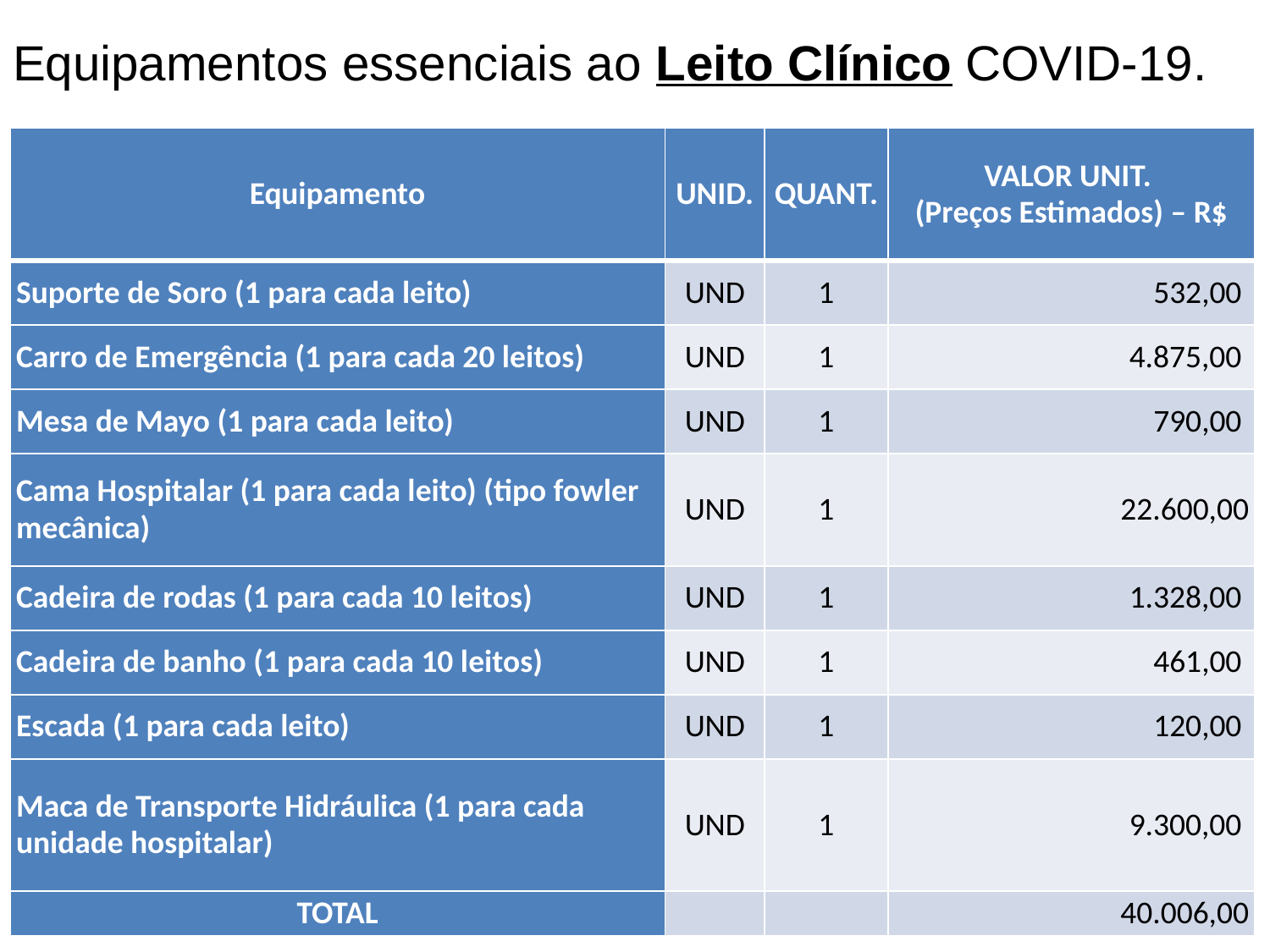

Equipamentos essenciais ao Leito Clínico COVID-19.
| Equipamento | UNID. | QUANT. | VALOR UNIT. (Preços Estimados) – R$ |
| --- | --- | --- | --- |
| Suporte de Soro (1 para cada leito) | UND | 1 | 532,00 |
| Carro de Emergência (1 para cada 20 leitos) | UND | 1 | 4.875,00 |
| Mesa de Mayo (1 para cada leito) | UND | 1 | 790,00 |
| Cama Hospitalar (1 para cada leito) (tipo fowler mecânica) | UND | 1 | 22.600,00 |
| Cadeira de rodas (1 para cada 10 leitos) | UND | 1 | 1.328,00 |
| Cadeira de banho (1 para cada 10 leitos) | UND | 1 | 461,00 |
| Escada (1 para cada leito) | UND | 1 | 120,00 |
| Maca de Transporte Hidráulica (1 para cada unidade hospitalar) | UND | 1 | 9.300,00 |
| TOTAL |  |  | 40.006,00 |